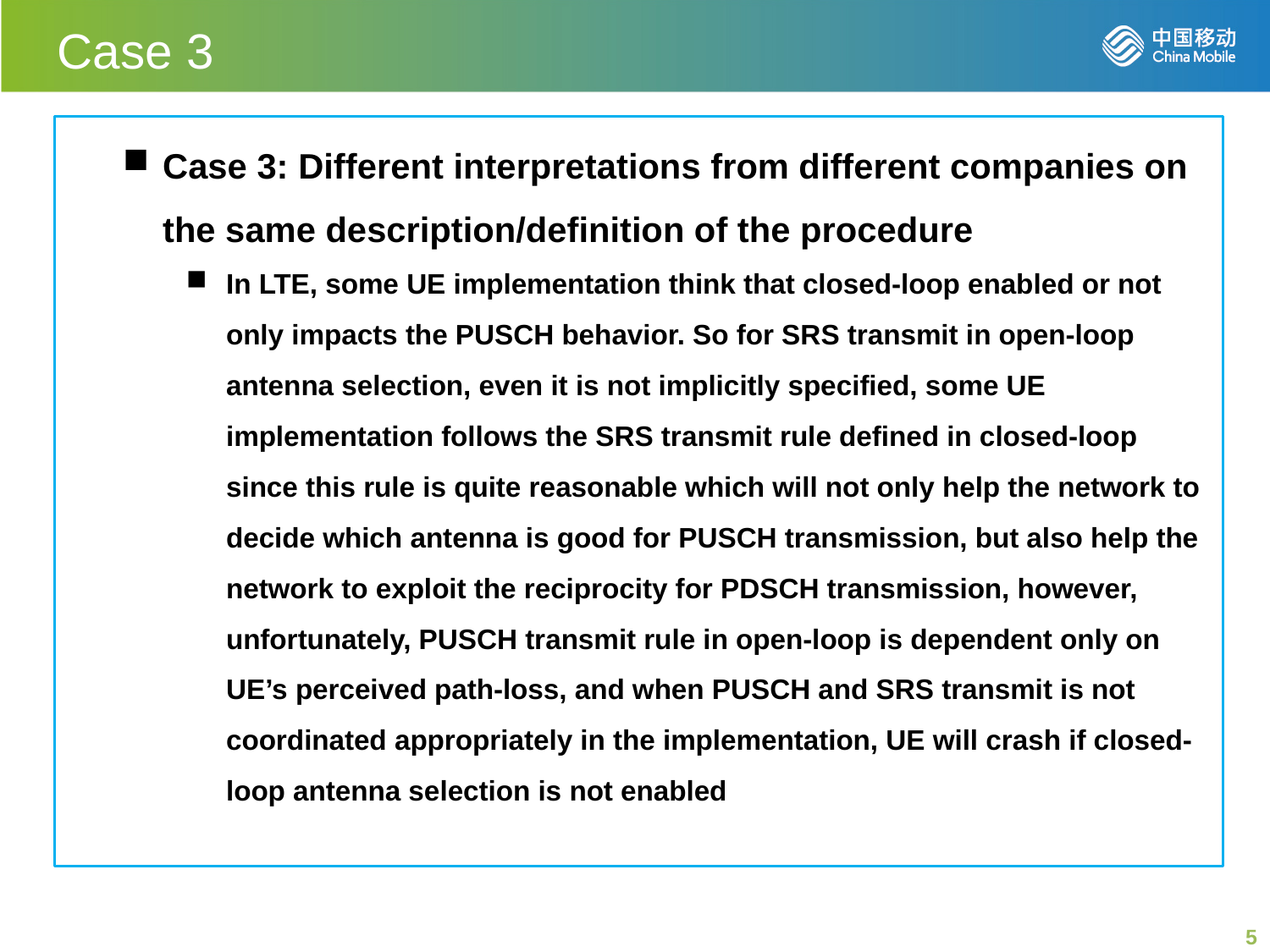

Case 3
Case 3: Different interpretations from different companies on the same description/definition of the procedure
In LTE, some UE implementation think that closed-loop enabled or not only impacts the PUSCH behavior. So for SRS transmit in open-loop antenna selection, even it is not implicitly specified, some UE implementation follows the SRS transmit rule defined in closed-loop since this rule is quite reasonable which will not only help the network to decide which antenna is good for PUSCH transmission, but also help the network to exploit the reciprocity for PDSCH transmission, however, unfortunately, PUSCH transmit rule in open-loop is dependent only on UE’s perceived path-loss, and when PUSCH and SRS transmit is not coordinated appropriately in the implementation, UE will crash if closed-loop antenna selection is not enabled